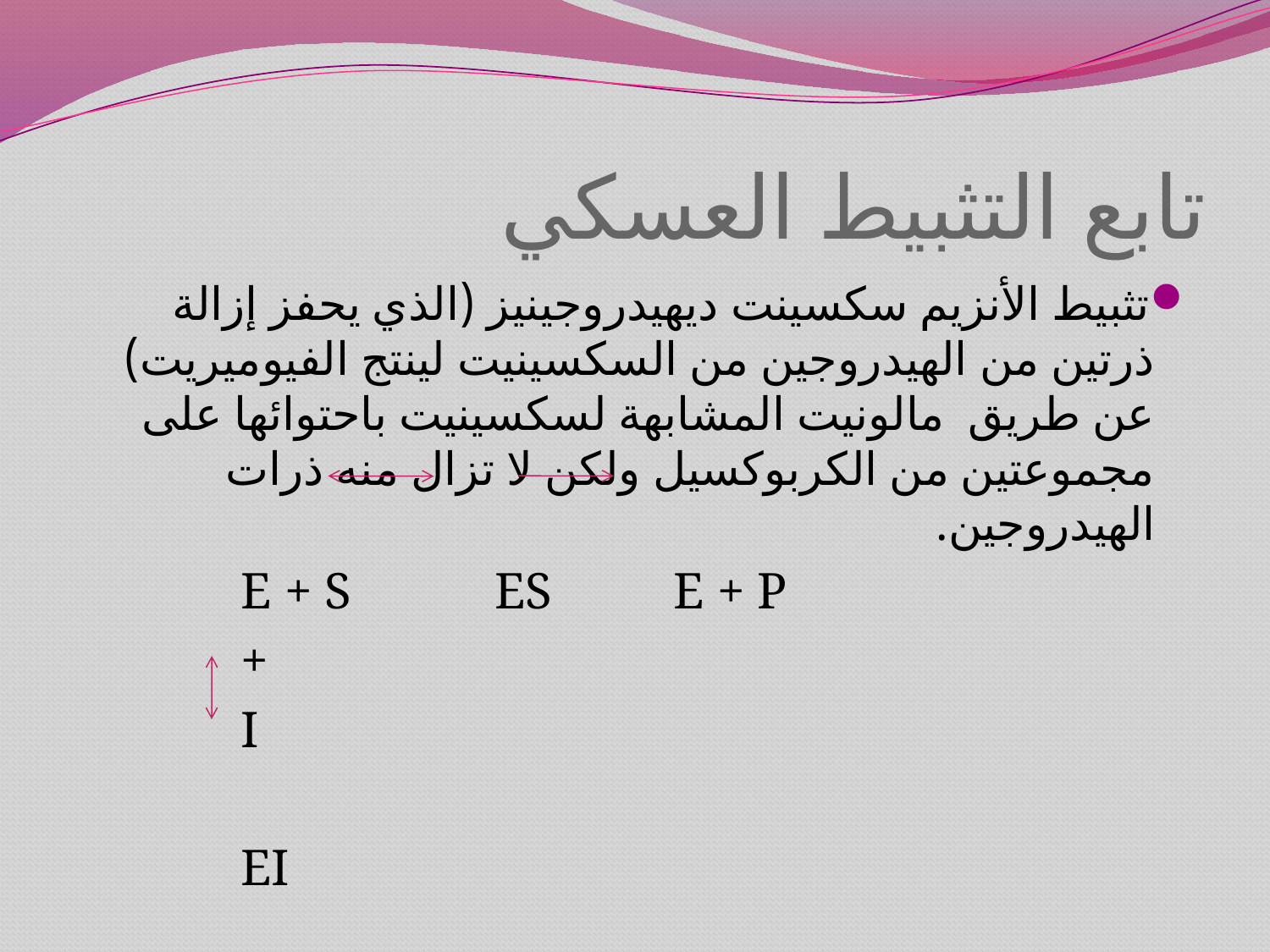

# تابع التثبيط العسكي
تثبيط الأنزيم سكسينت ديهيدروجينيز (الذي يحفز إزالة ذرتين من الهيدروجين من السكسينيت لينتج الفيوميريت) عن طريق  مالونيت المشابهة لسكسينيت باحتوائها على مجموعتين من الكربوكسيل ولكن لا تزال منه ذرات الهيدروجين.
		E + S		ES	    E + P
		+
		I

		EI